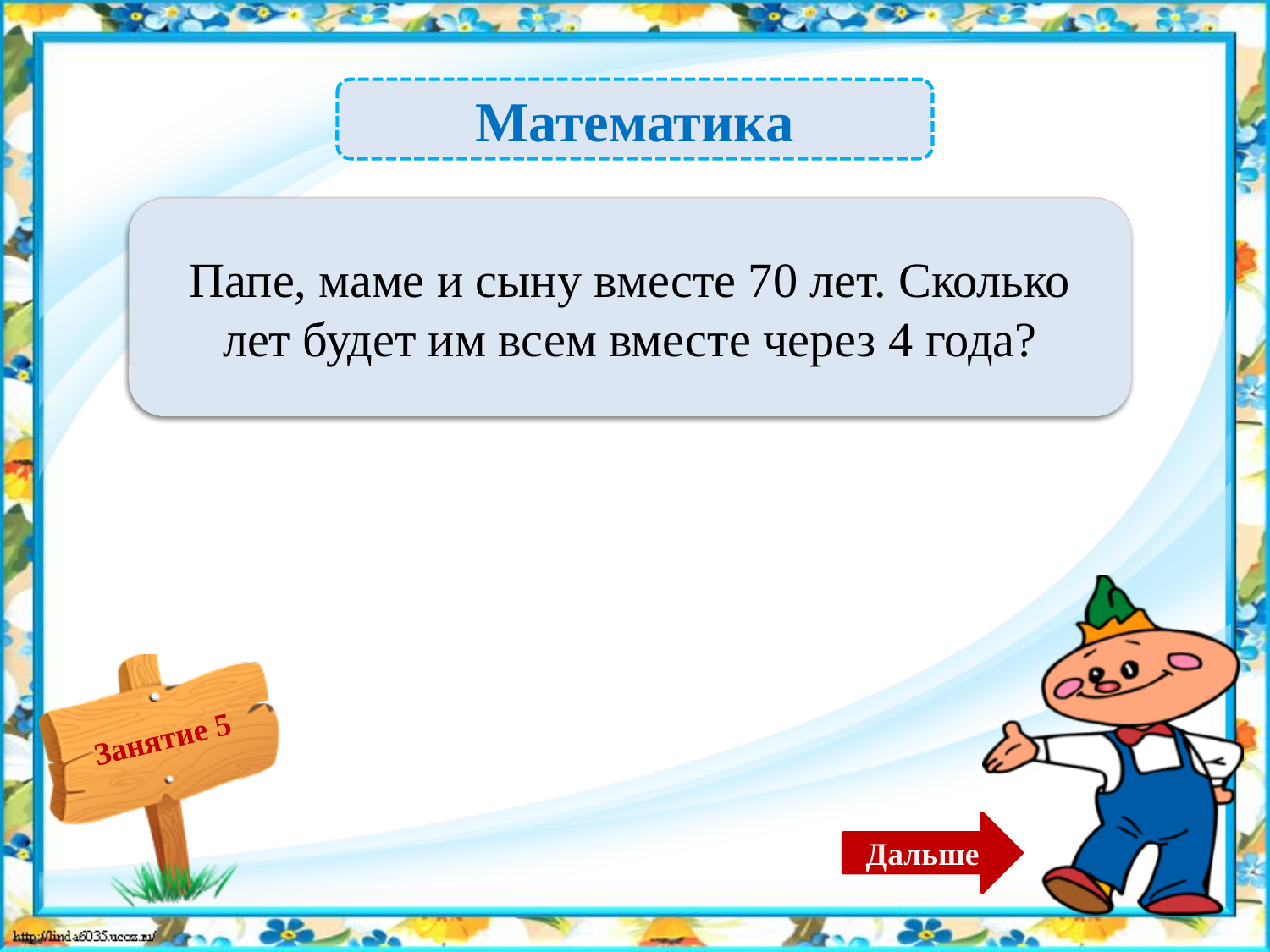

Математика
На 12 лет больше – 82 года – 2б.
Папе, маме и сыну вместе 70 лет. Сколько лет будет им всем вместе через 4 года?

Дальше